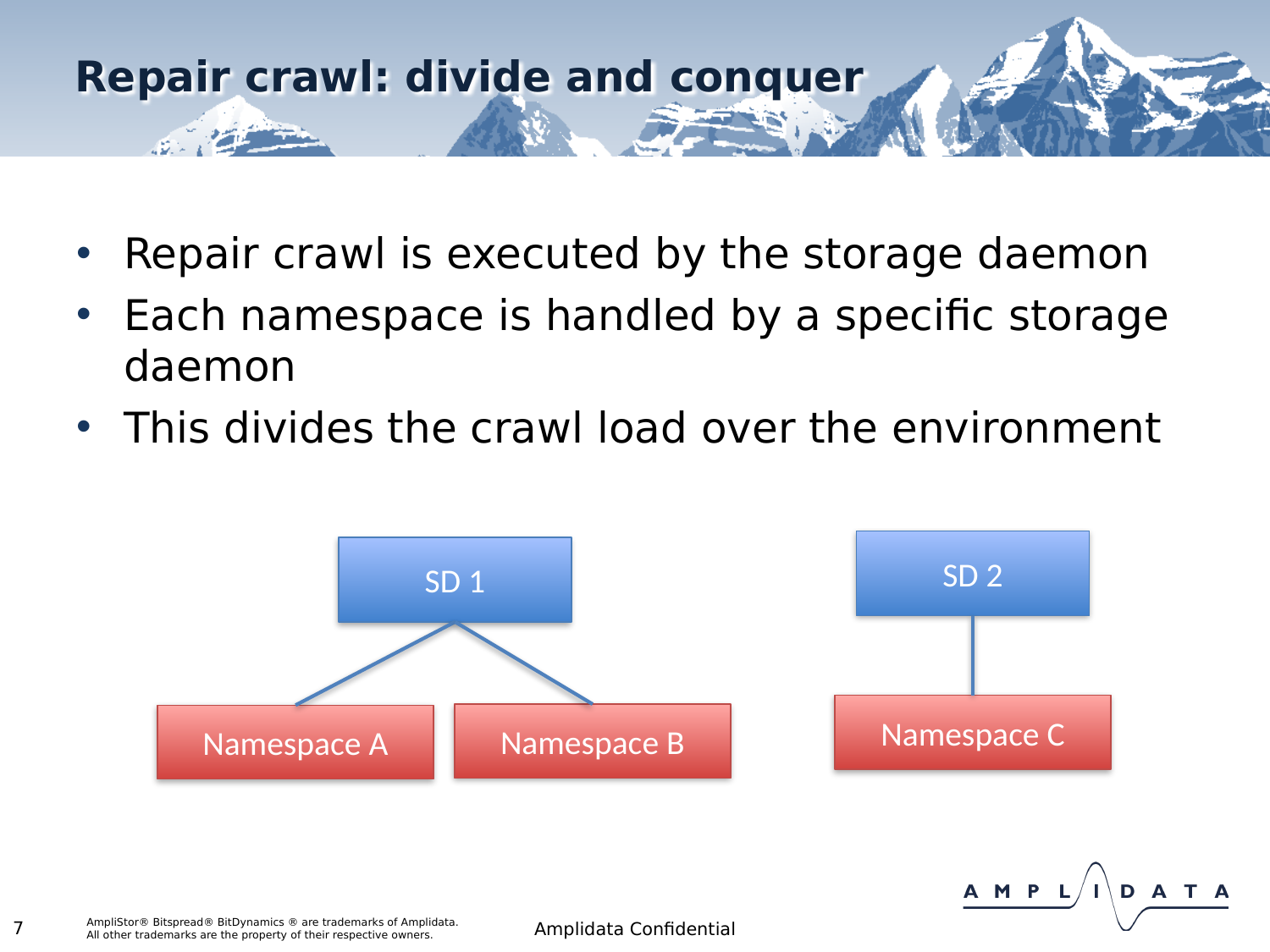

# Repair crawl: divide and conquer
Repair crawl is executed by the storage daemon
Each namespace is handled by a specific storage daemon
This divides the crawl load over the environment
SD 2
SD 1
Namespace C
Namespace B
Namespace A
7
Amplidata Confidential